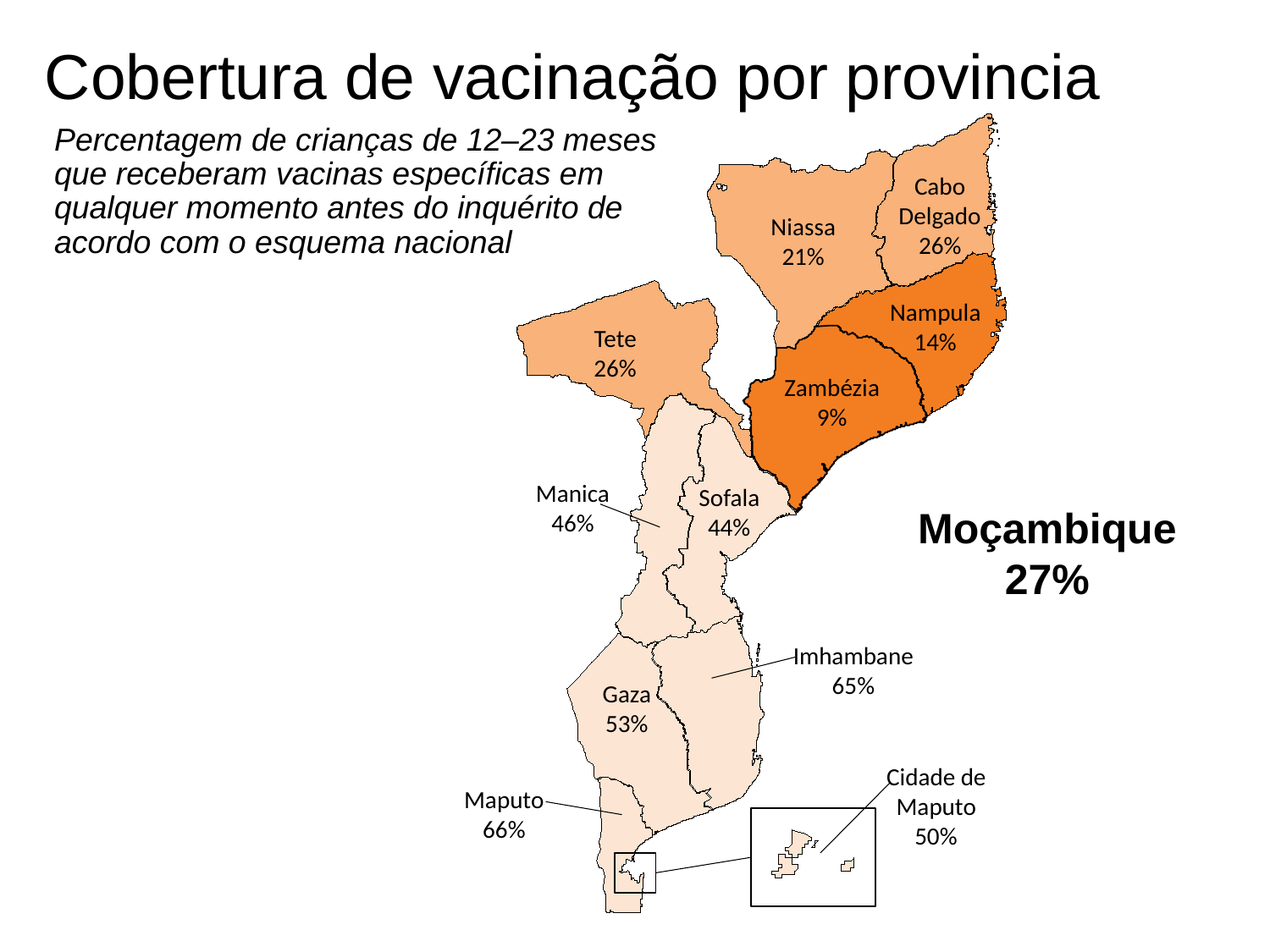

Cobertura de vacinação por provincia

Percentagem de crianças de 12–23 meses que receberam vacinas específicas em qualquer momento antes do inquérito de acordo com o esquema nacional

Cabo Delgado
26%
Niassa
21%

Nampula
14%
Tete
26%

Zambézia
9%

Manica
46%
Sofala
44%
Moçambique
27%

Imhambane
65%
Gaza
53%
Cidade de Maputo
50%

Maputo
66%